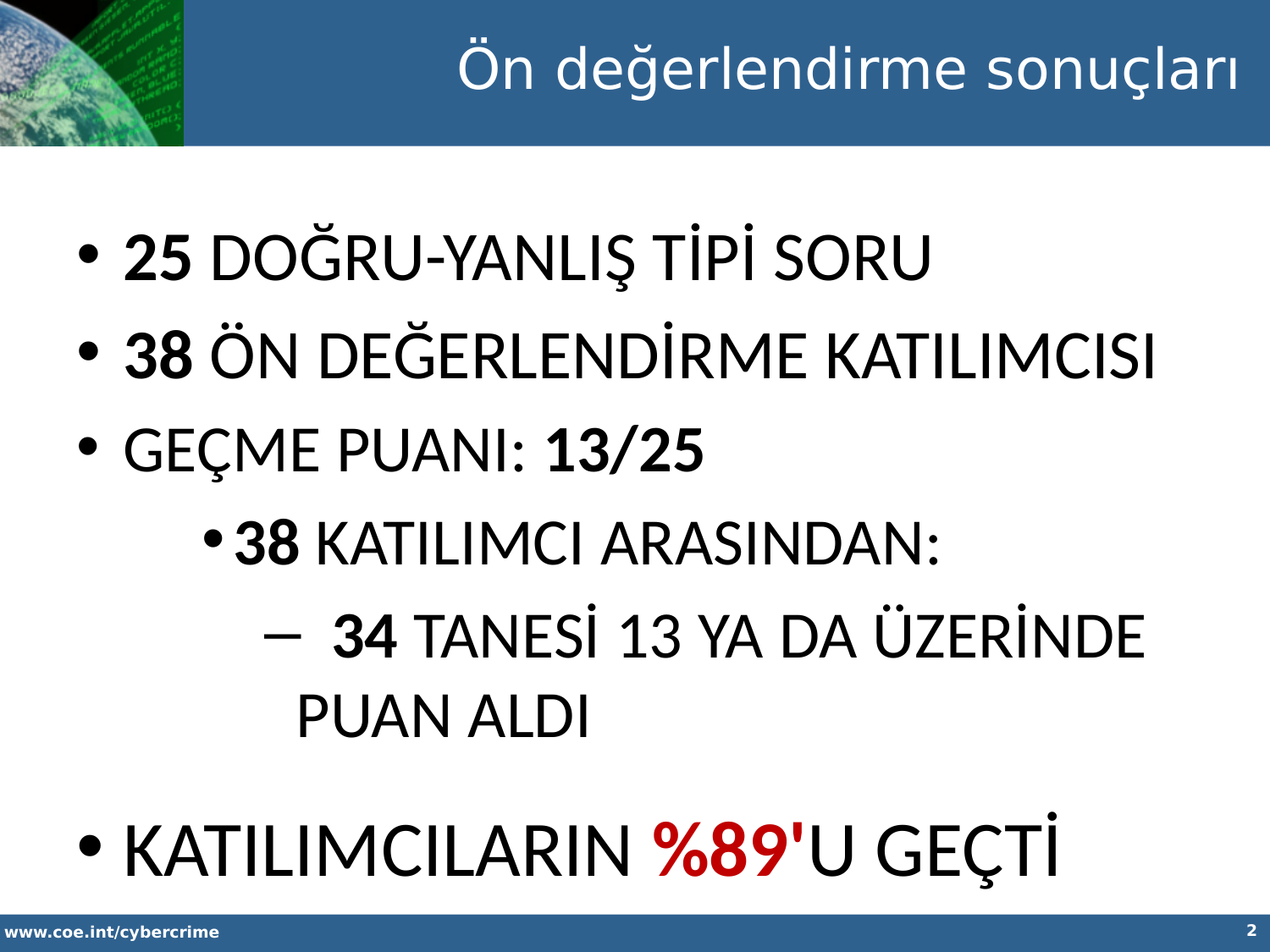

Ön değerlendirme sonuçları
25 DOĞRU-YANLIŞ TİPİ SORU
38 ÖN DEĞERLENDİRME KATILIMCISI
GEÇME PUANI: 13/25
38 KATILIMCI ARASINDAN:
  34 TANESİ 13 YA DA ÜZERİNDE PUAN ALDI

KATILIMCILARIN %89'U GEÇTİ